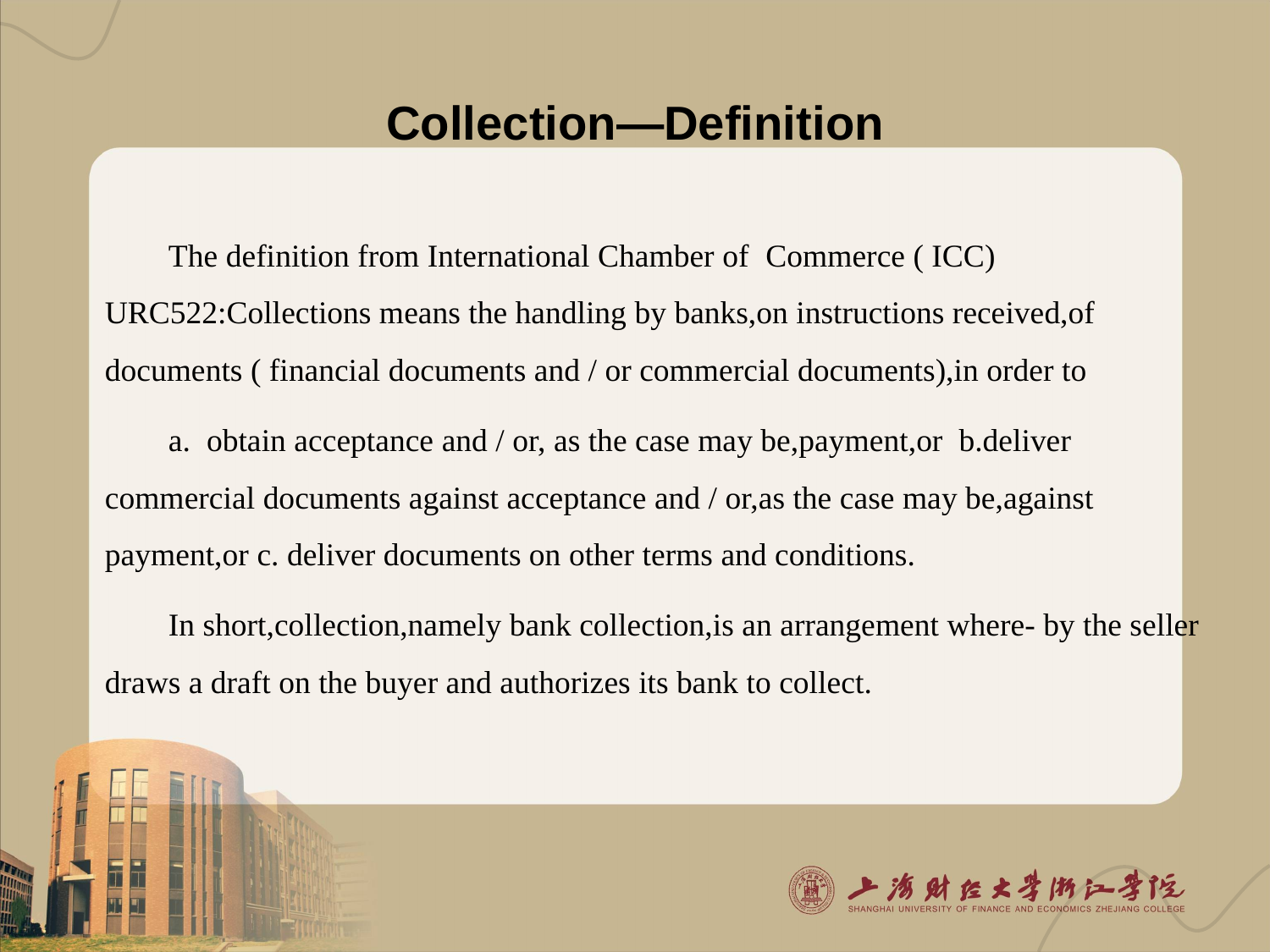

# Collection—Definition
The definition from International Chamber of  Commerce ( ICC) URC522:Collections means the handling by banks,on instructions received,of documents ( financial documents and / or commercial documents),in order to
a.  obtain acceptance and / or, as the case may be,payment,or  b.deliver commercial documents against acceptance and / or,as the case may be,against payment,or c. deliver documents on other terms and conditions.
In short,collection,namely bank collection,is an arrangement where- by the seller draws a draft on the buyer and authorizes its bank to collect.